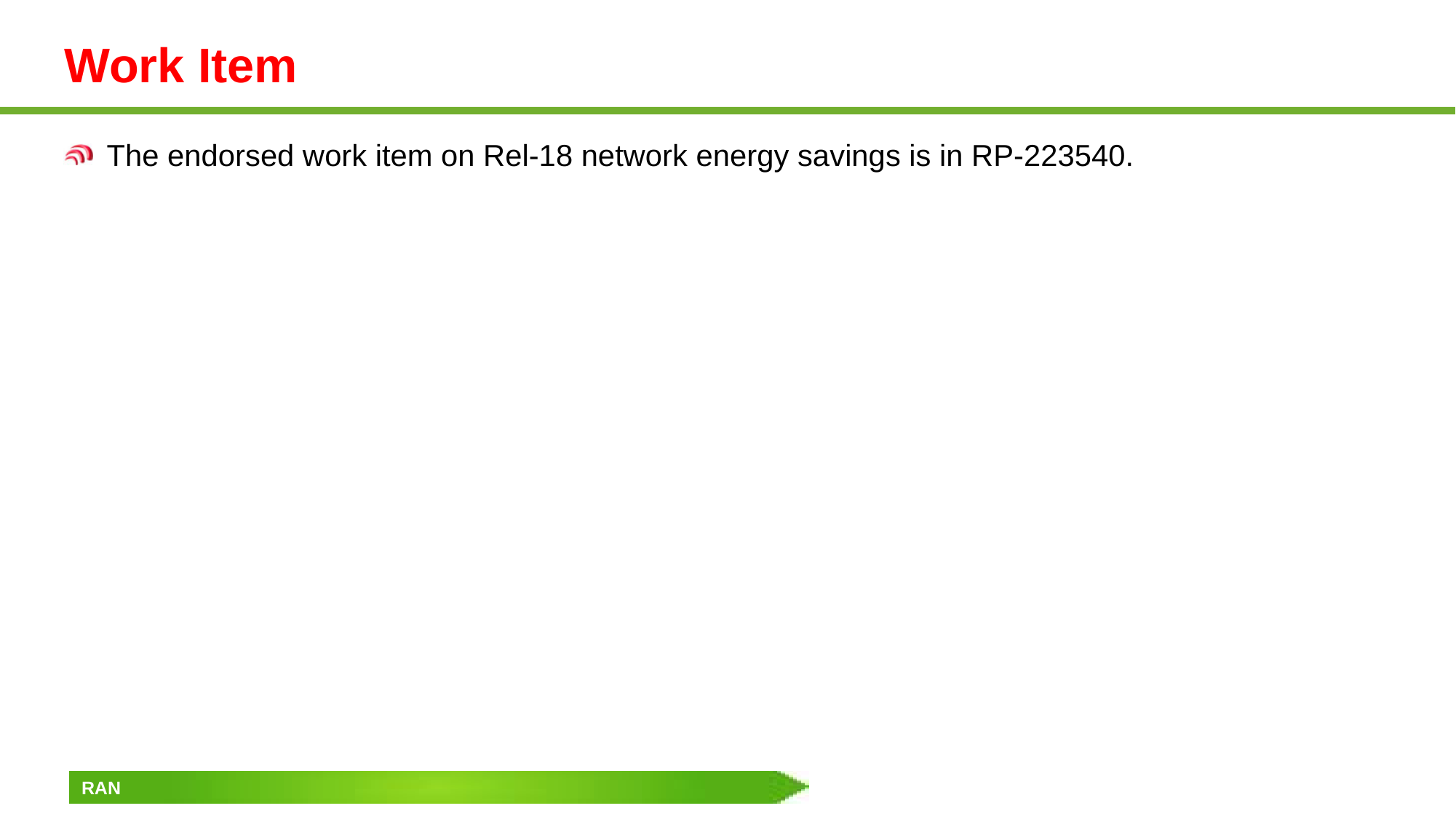

# Work Item
The endorsed work item on Rel-18 network energy savings is in RP-223540.